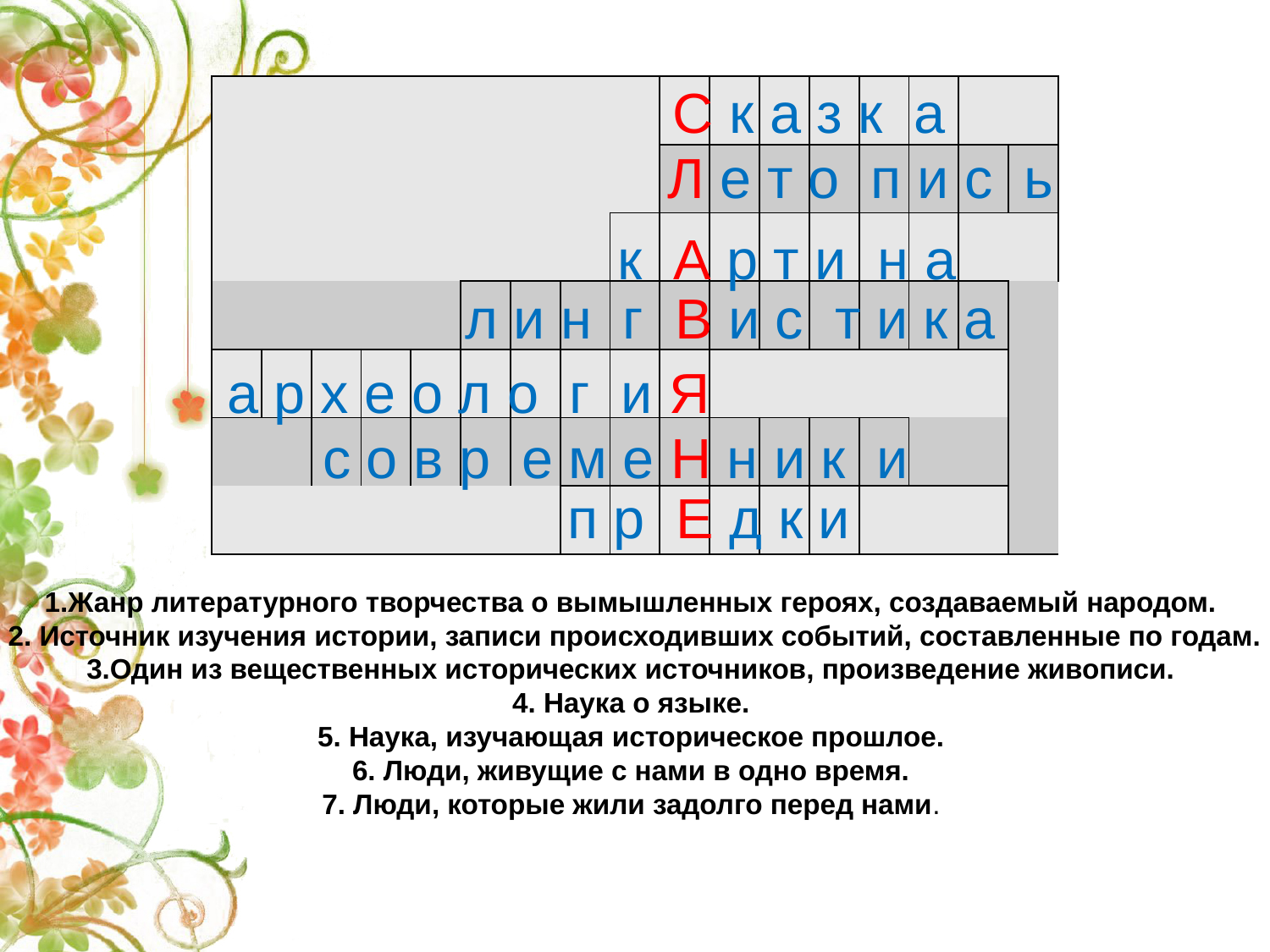

С к а з к  а
|  |  |  |  |  |  |  |  |  |  |  |  |  |  |  |  |  |
| --- | --- | --- | --- | --- | --- | --- | --- | --- | --- | --- | --- | --- | --- | --- | --- | --- |
|  |  |  |  |  |  |  |  |  |  |  |  |  |  |  |  |  |
|  |  |  |  |  |  |  |  |  |  |  |  |  |  |  |  |  |
|  |  |  |  |  |  |  |  |  |  |  |  |  |  |  |  |  |
|  |  |  |  |  |  |  |  |  |  |  |  |  |  |  |  |  |
|  |  |  |  |  |  |  |  |  |  |  |  |  |  |  |  |  |
|  |  |  |  |  |  |  |  |  |  |  |  |  |  |  |  |  |
Л е т о  п и с  ь
к  А р т и  н а
л и н  г  В и с  т и к а
а р х е о л о  г  и Я
с о в р  е м е Н н и к  и
п р  Е д к и
1.Жанр литературного творчества о вымышленных героях, создаваемый народом.
2. Источник изучения истории, записи происходивших событий, составленные по годам.
3.Один из вещественных исторических источников, произведение живописи.
4. Наука о языке.
5. Наука, изучающая историческое прошлое.
6. Люди, живущие с нами в одно время.
7. Люди, которые жили задолго перед нами.